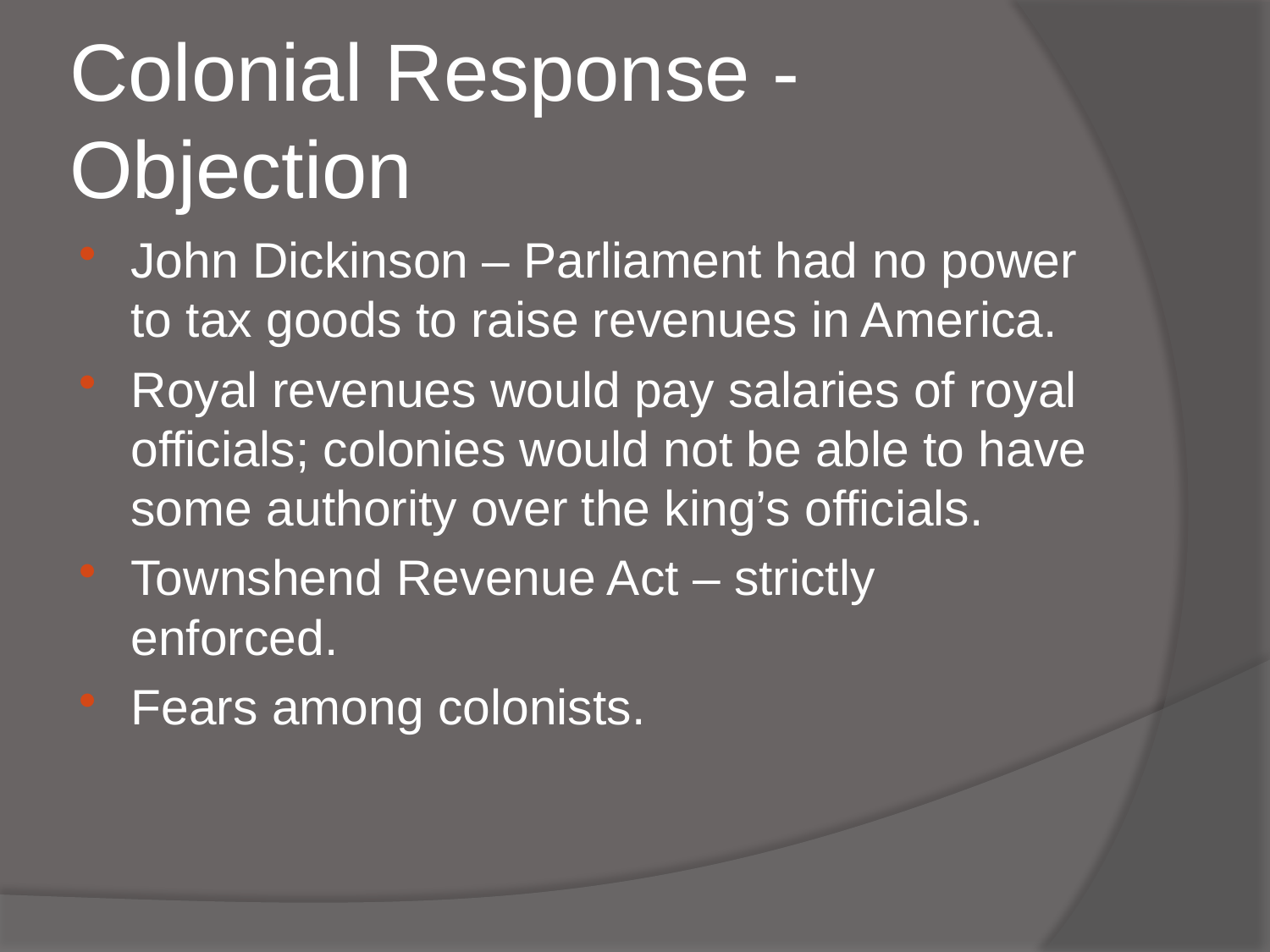

# Colonial Response - Objection
John Dickinson – Parliament had no power to tax goods to raise revenues in America.
Royal revenues would pay salaries of royal officials; colonies would not be able to have some authority over the king’s officials.
Townshend Revenue Act – strictly enforced.
Fears among colonists.